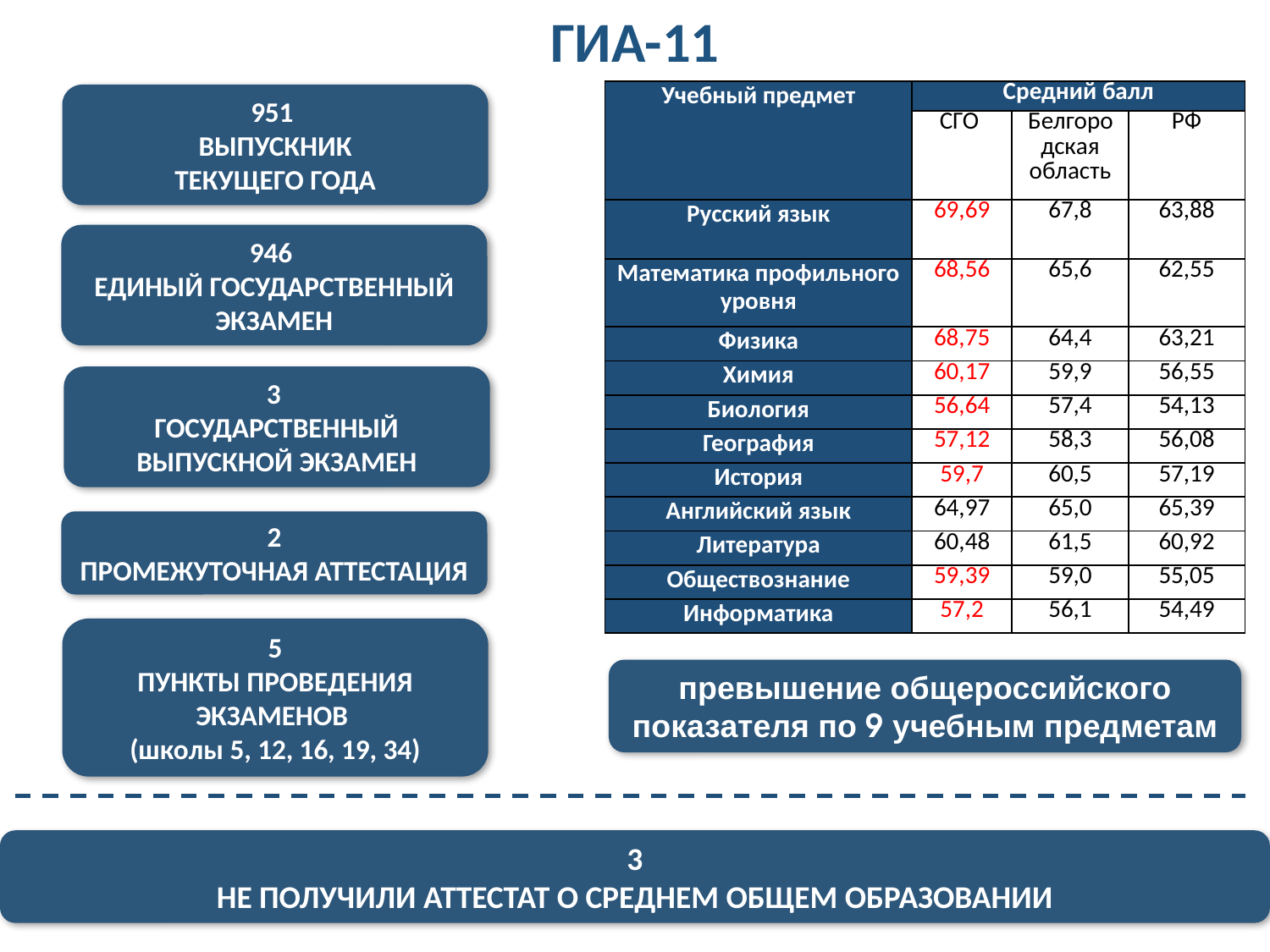

ГИА-11
| Учебный предмет | Средний балл |  |  |
| --- | --- | --- | --- |
|  | СГО | Белгородская область | РФ |
| Русский язык | 69,69 | 67,8 | 63,88 |
| Математика профильного уровня | 68,56 | 65,6 | 62,55 |
| Физика | 68,75 | 64,4 | 63,21 |
| Химия | 60,17 | 59,9 | 56,55 |
| Биология | 56,64 | 57,4 | 54,13 |
| География | 57,12 | 58,3 | 56,08 |
| История | 59,7 | 60,5 | 57,19 |
| Английский язык | 64,97 | 65,0 | 65,39 |
| Литература | 60,48 | 61,5 | 60,92 |
| Обществознание | 59,39 | 59,0 | 55,05 |
| Информатика | 57,2 | 56,1 | 54,49 |
951
ВЫПУСКНИК
ТЕКУЩЕГО ГОДА
946
ЕДИНЫЙ ГОСУДАРСТВЕННЫЙ ЭКЗАМЕН
3
ГОСУДАРСТВЕННЫЙ ВЫПУСКНОЙ ЭКЗАМЕН
2
ПРОМЕЖУТОЧНАЯ АТТЕСТАЦИЯ
5
ПУНКТЫ ПРОВЕДЕНИЯ ЭКЗАМЕНОВ
(школы 5, 12, 16, 19, 34)
превышение общероссийского показателя по 9 учебным предметам
3
НЕ ПОЛУЧИЛИ АТТЕСТАТ О СРЕДНЕМ ОБЩЕМ ОБРАЗОВАНИИ